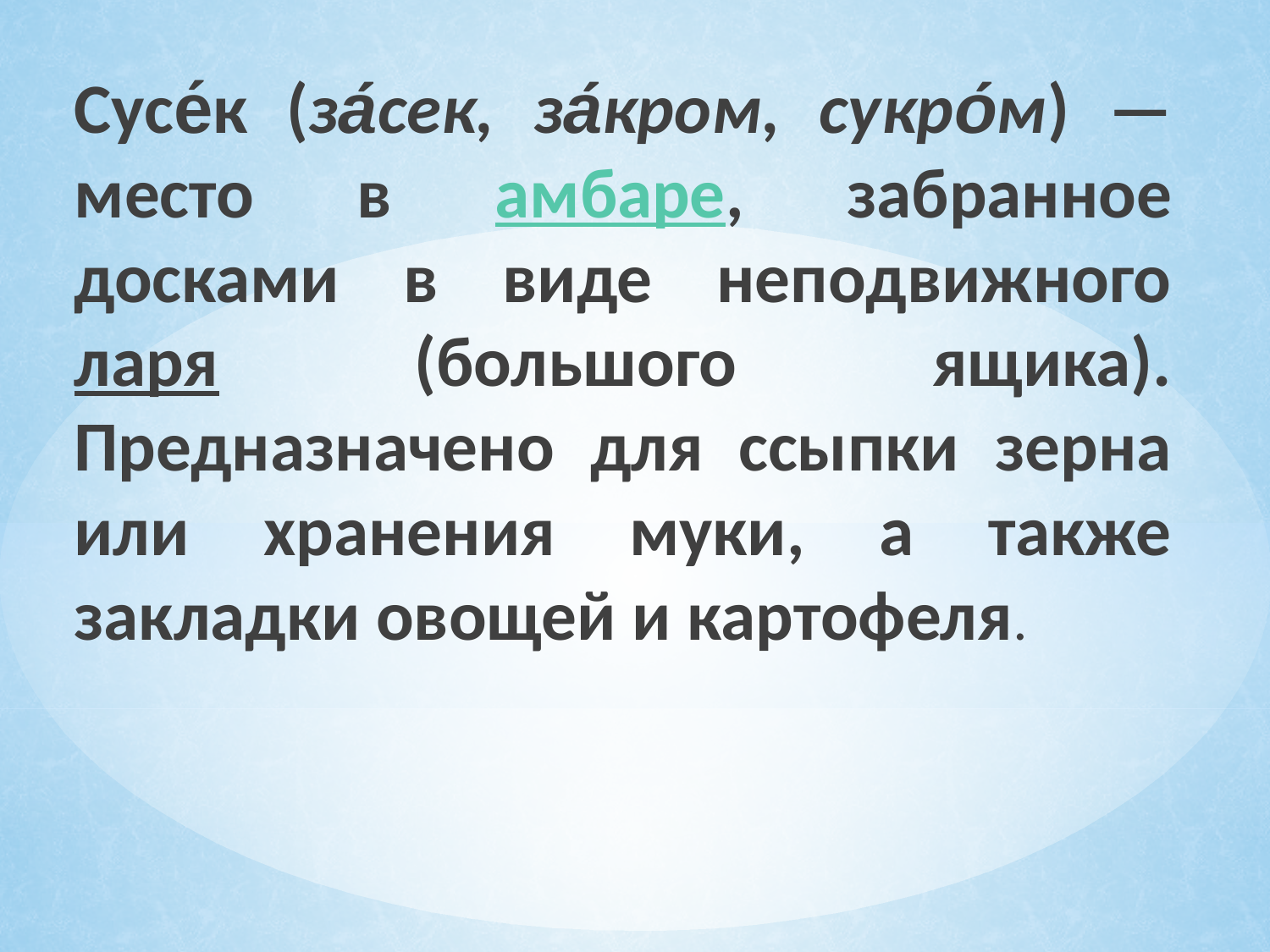

Сусе́к (за́сек, за́кром, сукро́м) — место в амбаре, забранное досками в виде неподвижного ларя (большого ящика). Предназначено для ссыпки зерна или хранения муки, а также закладки овощей и картофеля.